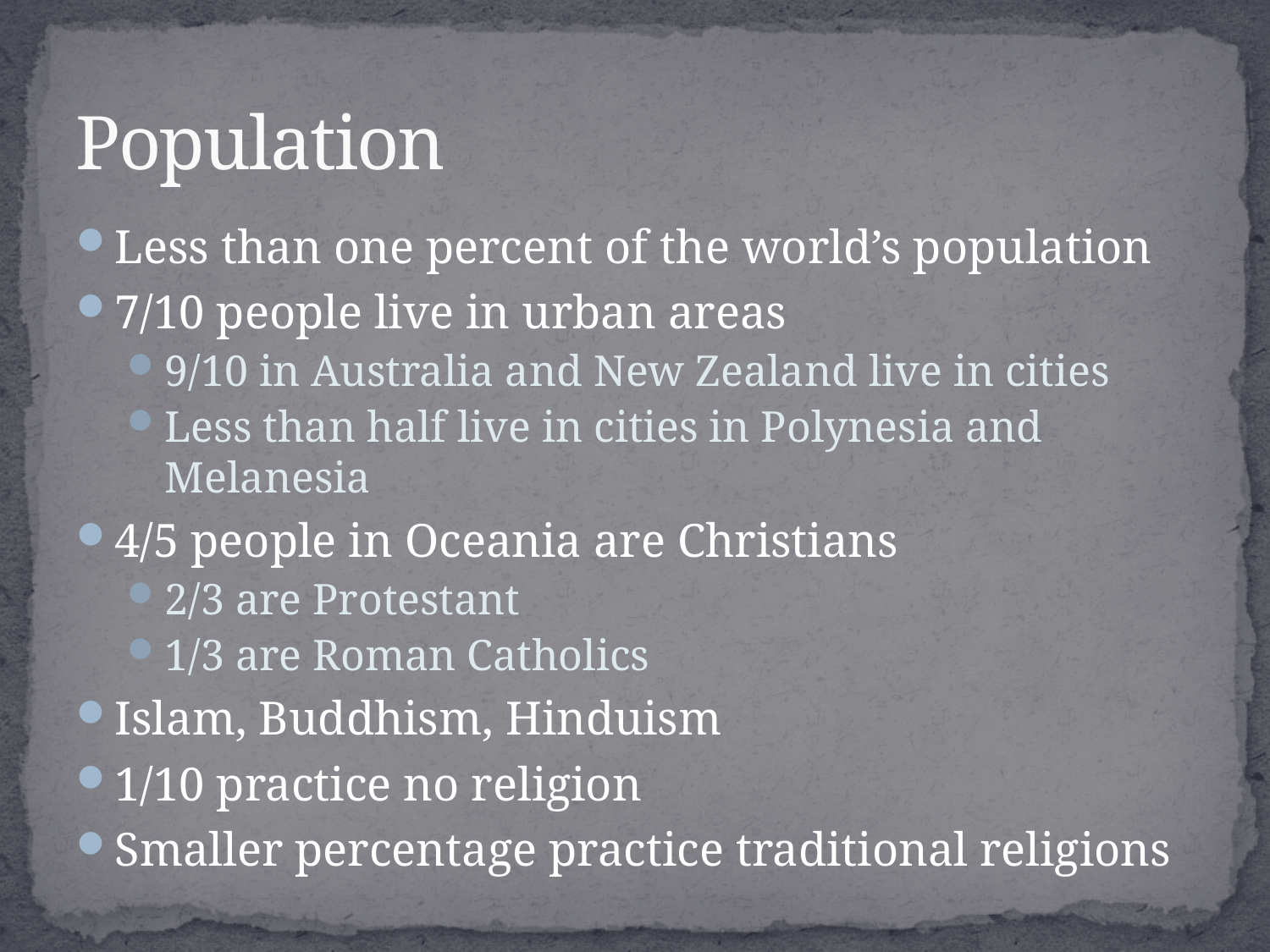

# Population
Less than one percent of the world’s population
7/10 people live in urban areas
9/10 in Australia and New Zealand live in cities
Less than half live in cities in Polynesia and Melanesia
4/5 people in Oceania are Christians
2/3 are Protestant
1/3 are Roman Catholics
Islam, Buddhism, Hinduism
1/10 practice no religion
Smaller percentage practice traditional religions